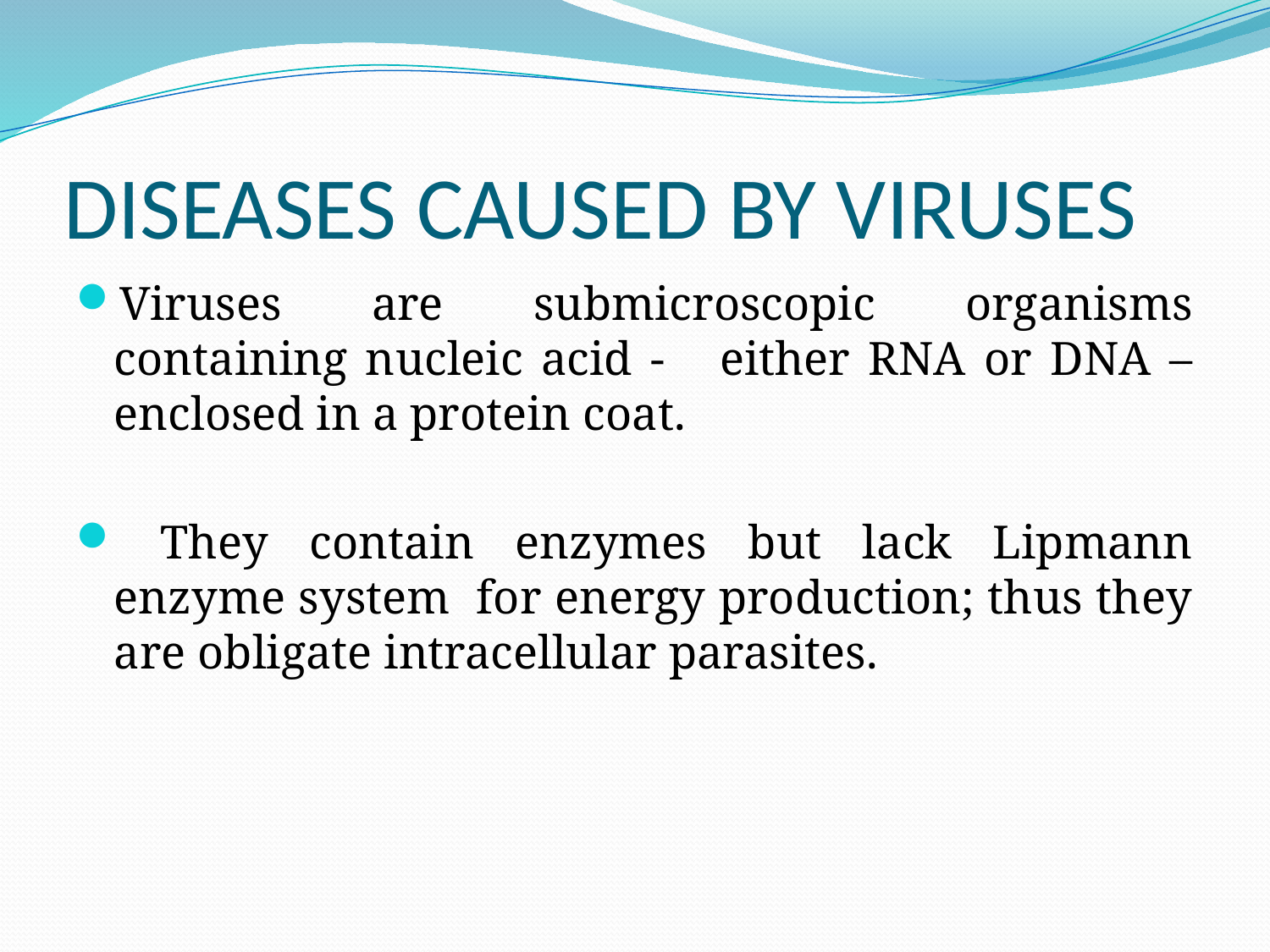

# DISEASES CAUSED BY VIRUSES
Viruses are submicroscopic organisms containing nucleic acid -   either RNA or DNA – enclosed in a protein coat.

 They contain enzymes but lack Lipmann enzyme system  for energy production; thus they are obligate intracellular parasites.